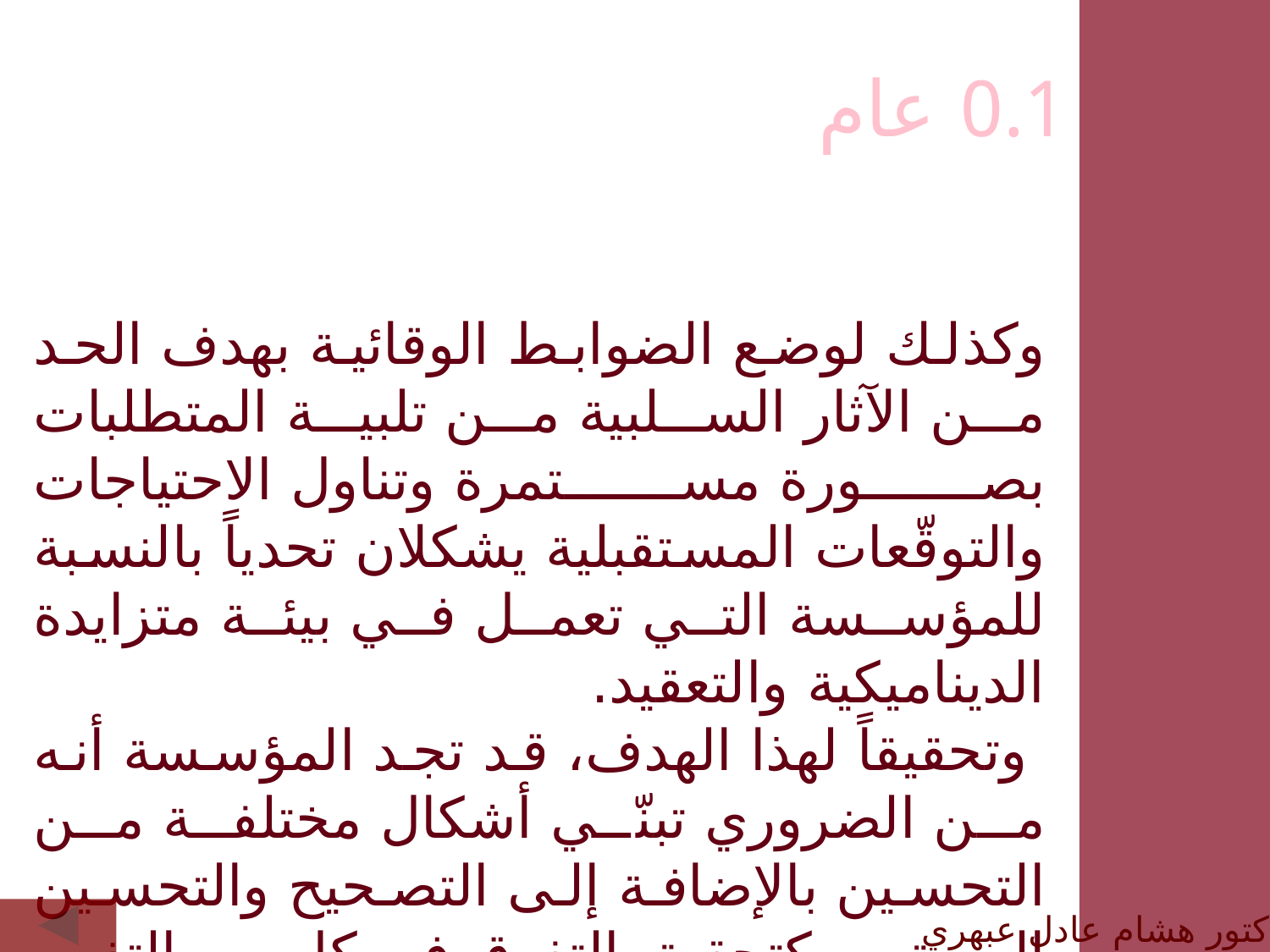

0.1 عام
وكذلك لوضع الضوابط الوقائية بهدف الحد من الآثار السلبية من تلبية المتطلبات بصورة مستمرة وتناول الاحتياجات والتوقّعات المستقبلية يشكلان تحدياً بالنسبة للمؤسسة التي تعمل في بيئة متزايدة الديناميكية والتعقيد.
 وتحقيقاً لهذا الهدف، قد تجد المؤسسة أنه من الضروري تبنّي أشكال مختلفة من التحسين بالإضافة إلى التصحيح والتحسين المستمر، كتحقيق التفوق في كل من التغيير والابتكار وإعادة التنظيم.

الدكتور هشام عادل عبهري